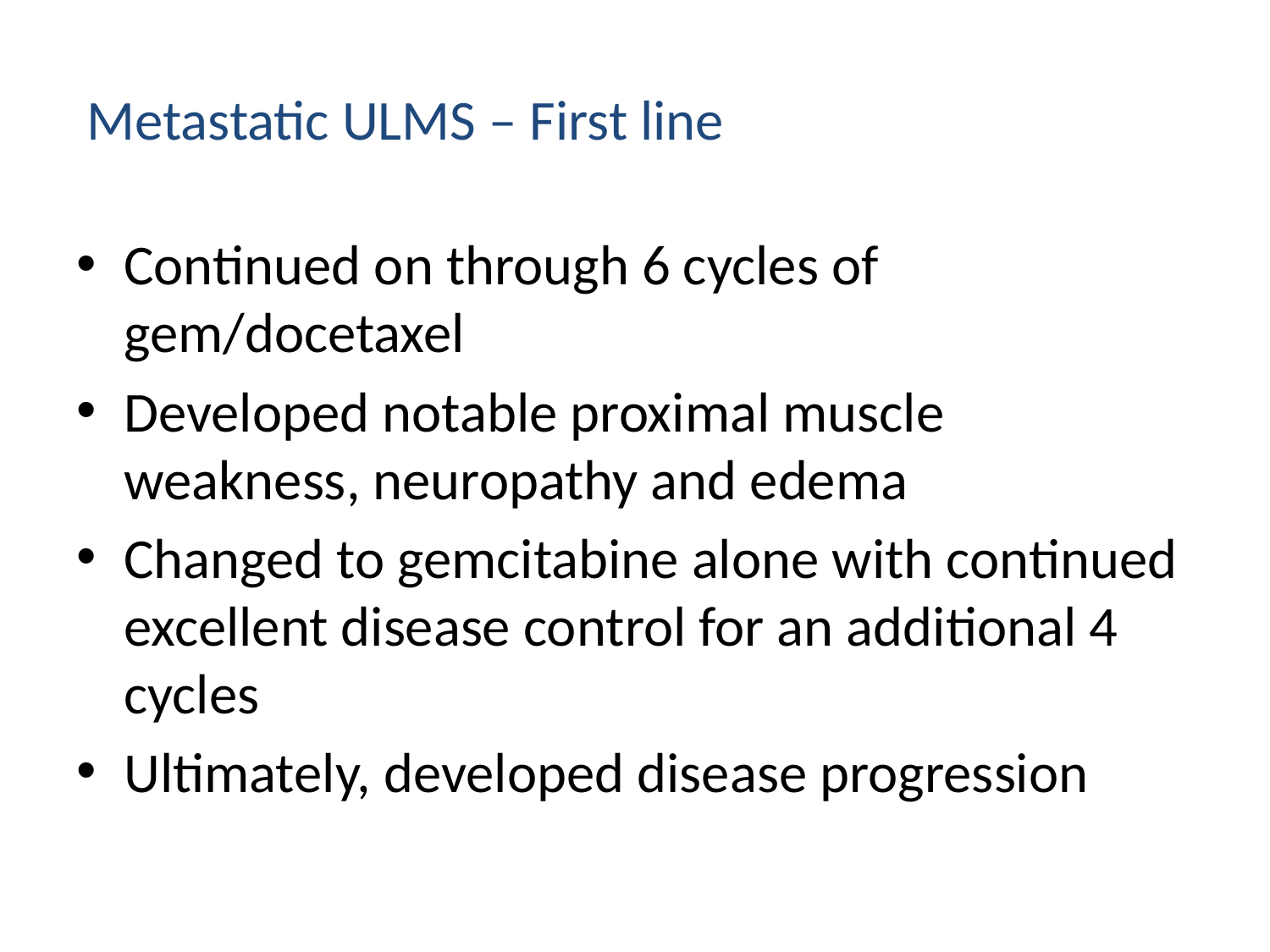

# Metastatic ULMS – First line
Continued on through 6 cycles of gem/docetaxel
Developed notable proximal muscle weakness, neuropathy and edema
Changed to gemcitabine alone with continued excellent disease control for an additional 4 cycles
Ultimately, developed disease progression